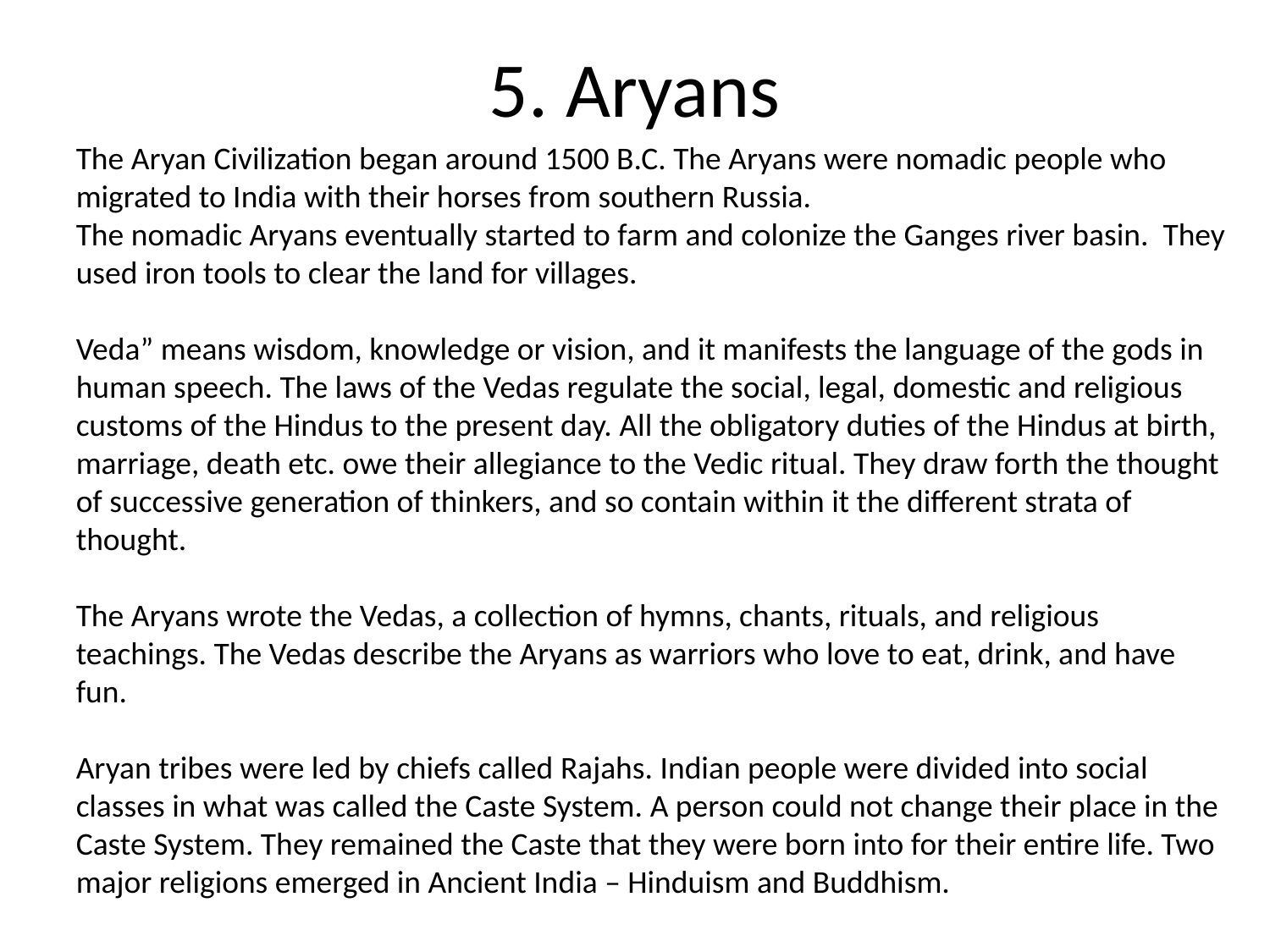

# 5. Aryans
The Aryan Civilization began around 1500 B.C. The Aryans were nomadic people who migrated to India with their horses from southern Russia.
The nomadic Aryans eventually started to farm and colonize the Ganges river basin.  They used iron tools to clear the land for villages.

Veda” means wisdom, knowledge or vision, and it manifests the language of the gods in human speech. The laws of the Vedas regulate the social, legal, domestic and religious customs of the Hindus to the present day. All the obligatory duties of the Hindus at birth, marriage, death etc. owe their allegiance to the Vedic ritual. They draw forth the thought of successive generation of thinkers, and so contain within it the different strata of thought.

The Aryans wrote the Vedas, a collection of hymns, chants, rituals, and religious teachings. The Vedas describe the Aryans as warriors who love to eat, drink, and have fun.

Aryan tribes were led by chiefs called Rajahs. Indian people were divided into social classes in what was called the Caste System. A person could not change their place in the Caste System. They remained the Caste that they were born into for their entire life. Two major religions emerged in Ancient India – Hinduism and Buddhism.